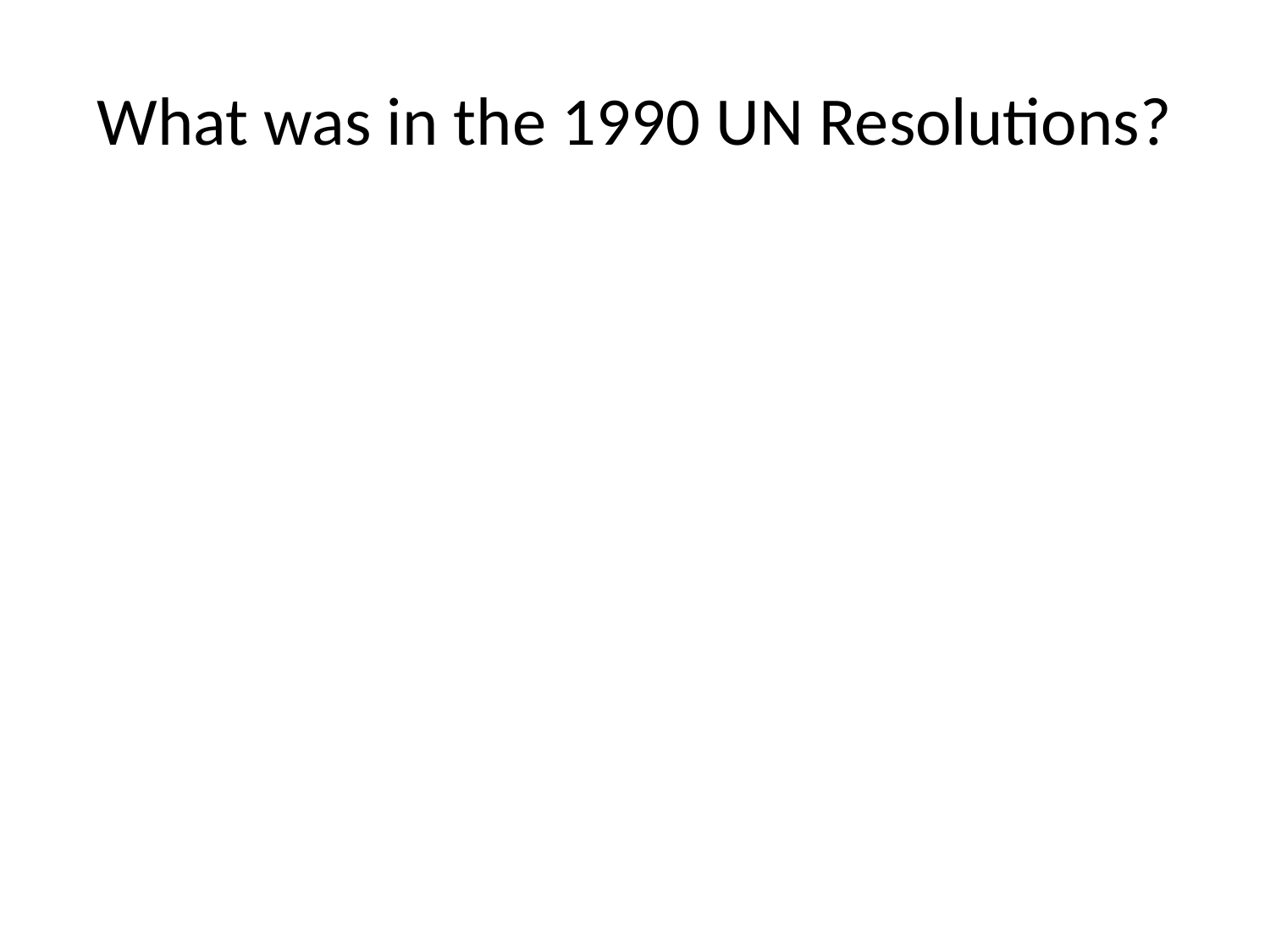

# What was in the 1990 UN Resolutions?